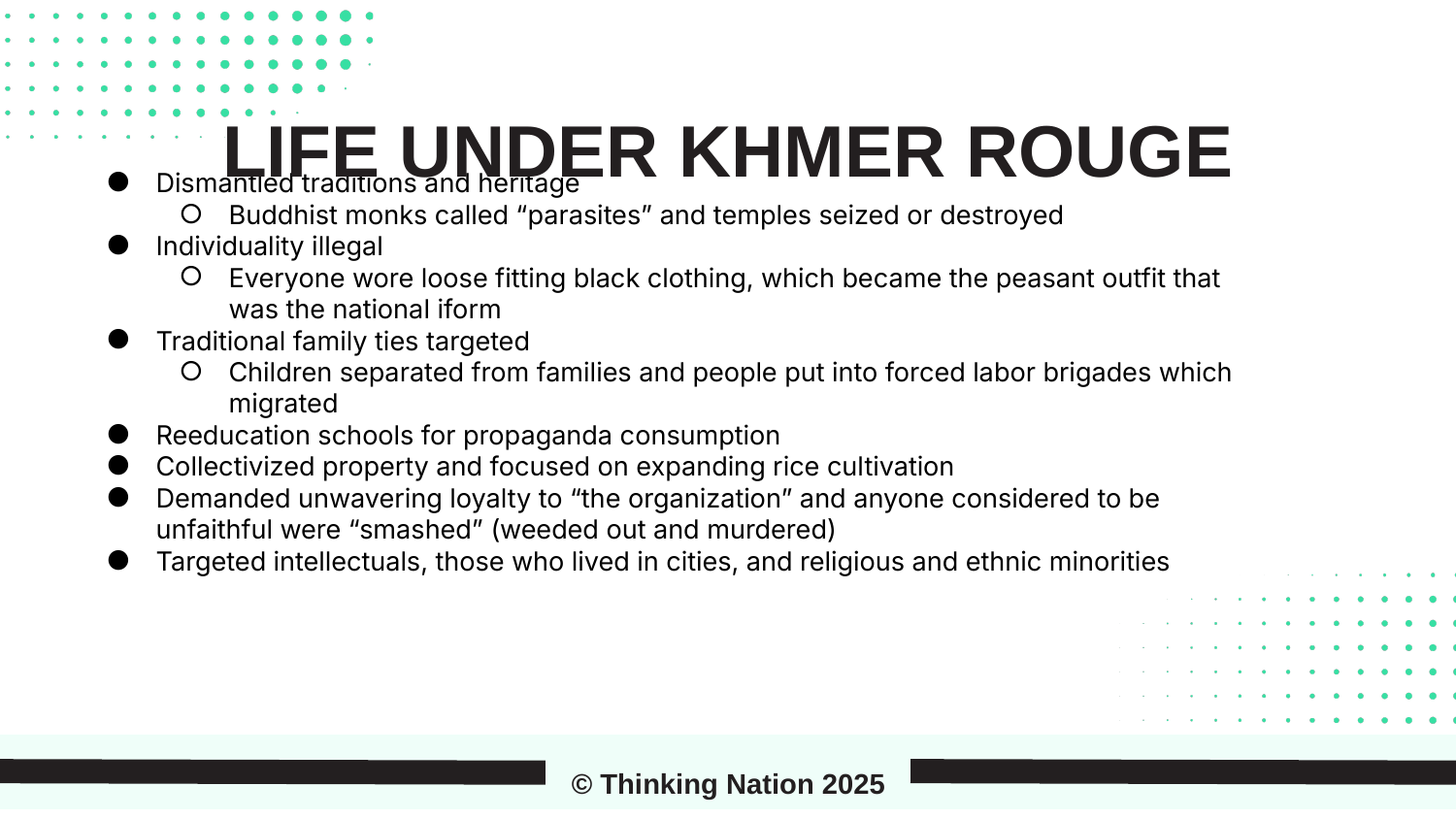

LIFE UNDER KHMER ROUGE
Dismantled traditions and heritage
Buddhist monks called “parasites” and temples seized or destroyed
Individuality illegal
Everyone wore loose fitting black clothing, which became the peasant outfit that was the national iform
Traditional family ties targeted
Children separated from families and people put into forced labor brigades which migrated
Reeducation schools for propaganda consumption
Collectivized property and focused on expanding rice cultivation
Demanded unwavering loyalty to “the organization” and anyone considered to be unfaithful were “smashed” (weeded out and murdered)
Targeted intellectuals, those who lived in cities, and religious and ethnic minorities

© Thinking Nation 2025